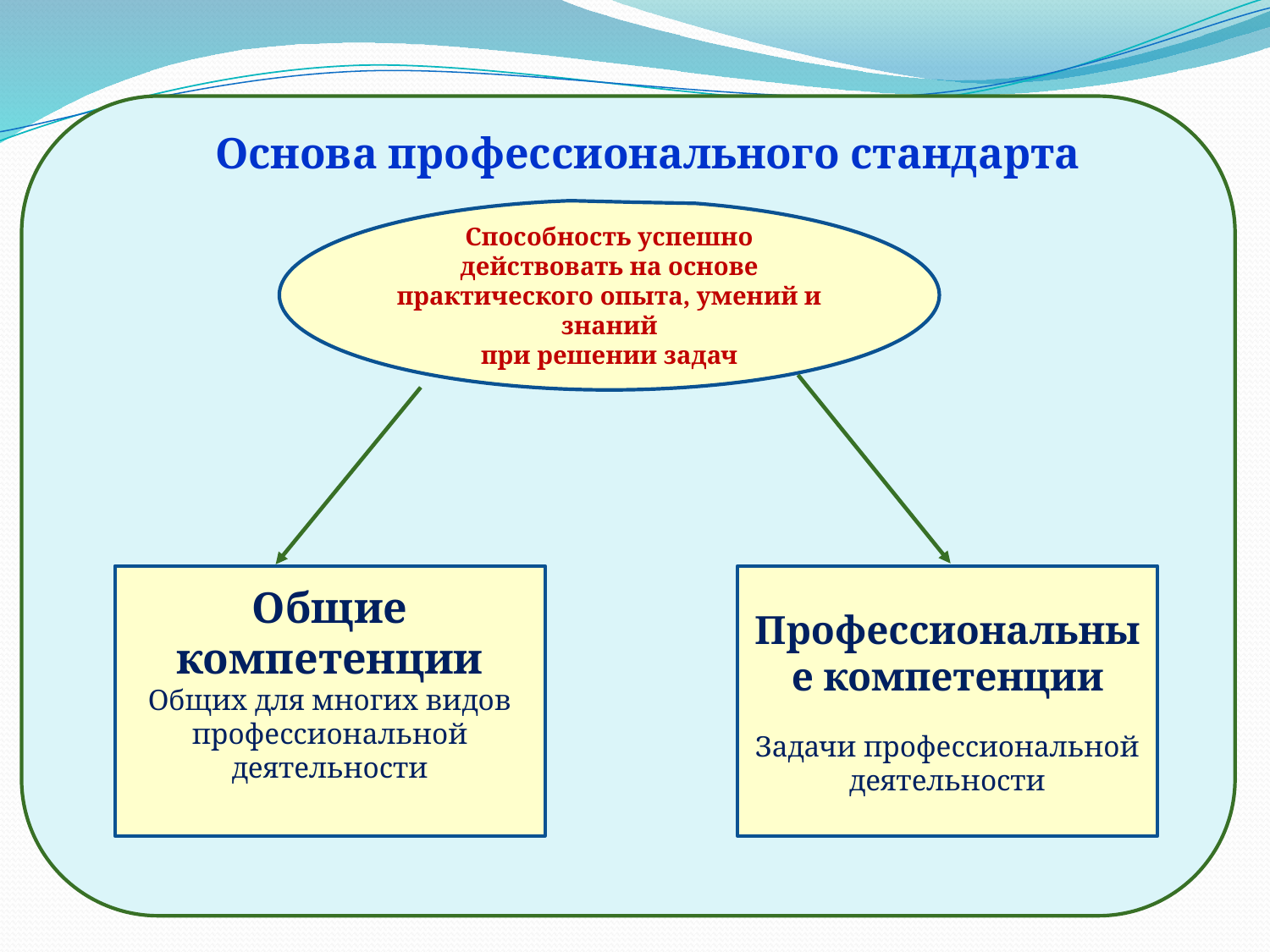

Основа профессионального стандарта
Способность успешно действовать на основе практического опыта, умений и знаний
при решении задач
Общие компетенции
Общих для многих видов профессиональной деятельности

Профессиональные компетенции

Задачи профессиональной деятельности